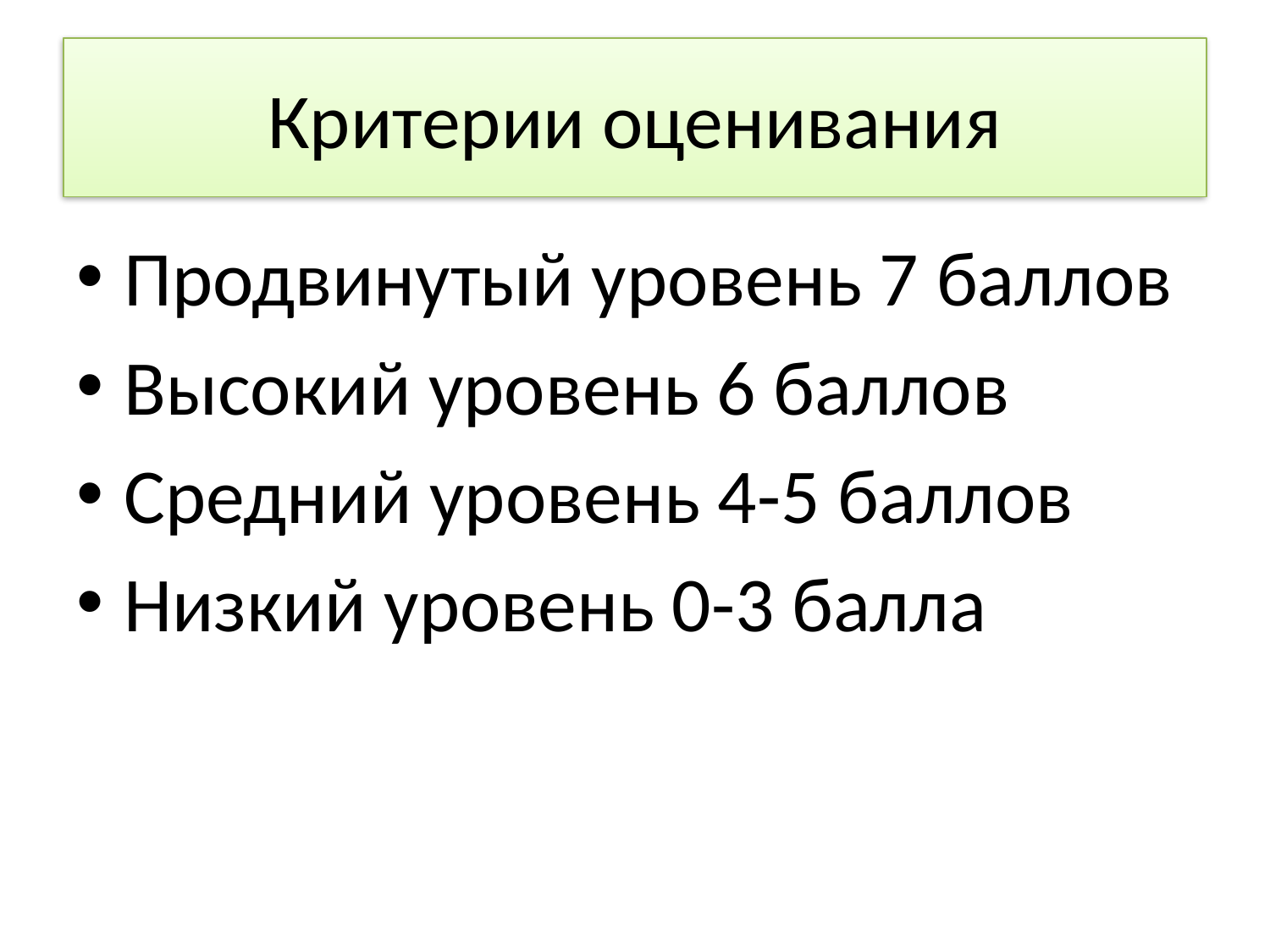

# Критерии оценивания
Продвинутый уровень 7 баллов
Высокий уровень 6 баллов
Средний уровень 4-5 баллов
Низкий уровень 0-3 балла